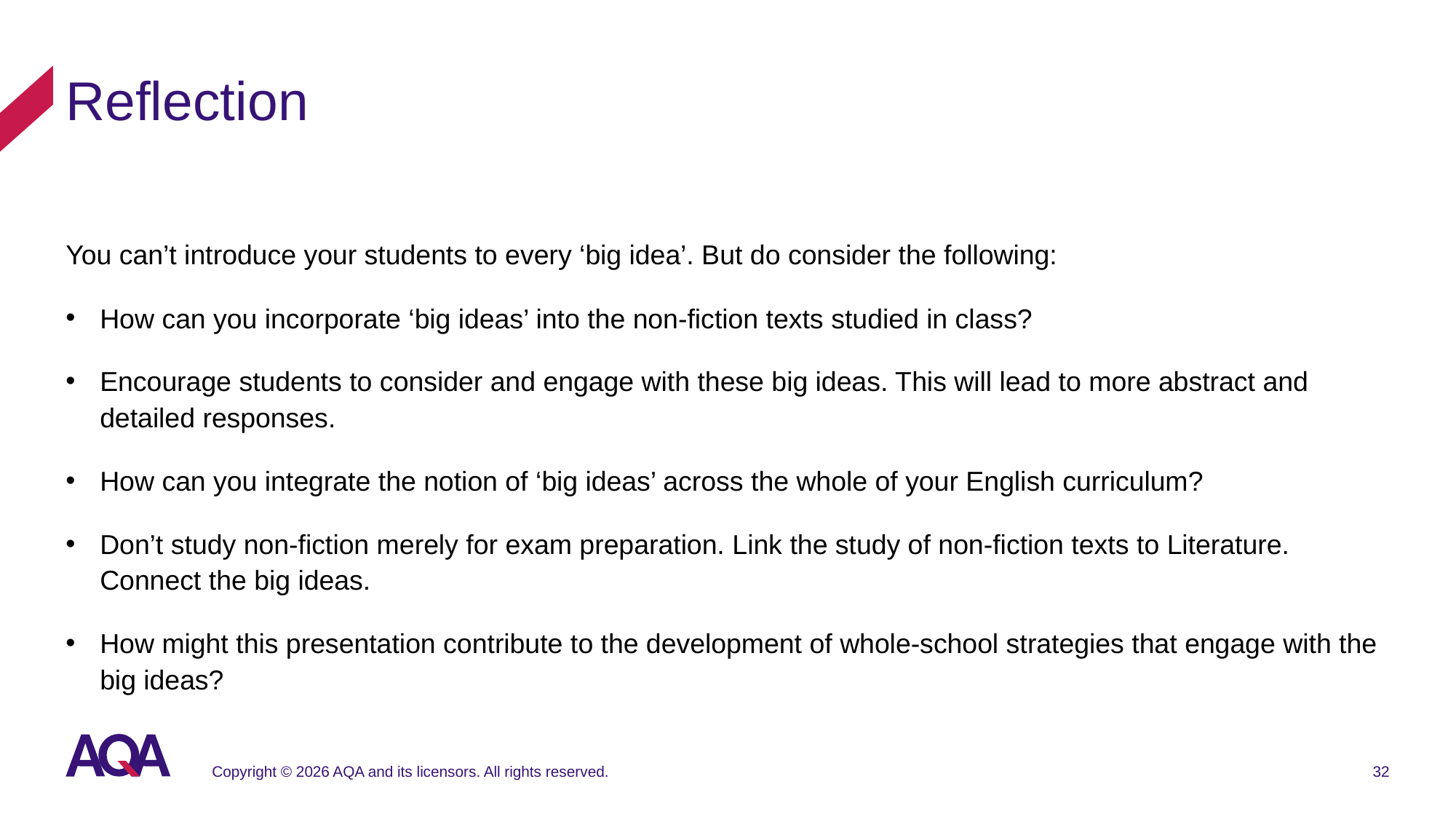

# Reflection
You can’t introduce your students to every ‘big idea’. But do consider the following:
How can you incorporate ‘big ideas’ into the non-fiction texts studied in class?
Encourage students to consider and engage with these big ideas. This will lead to more abstract and detailed responses.
How can you integrate the notion of ‘big ideas’ across the whole of your English curriculum?
Don’t study non-fiction merely for exam preparation. Link the study of non-fiction texts to Literature. Connect the big ideas.
How might this presentation contribute to the development of whole-school strategies that engage with the big ideas?
Copyright © 2026 AQA and its licensors. All rights reserved.
32